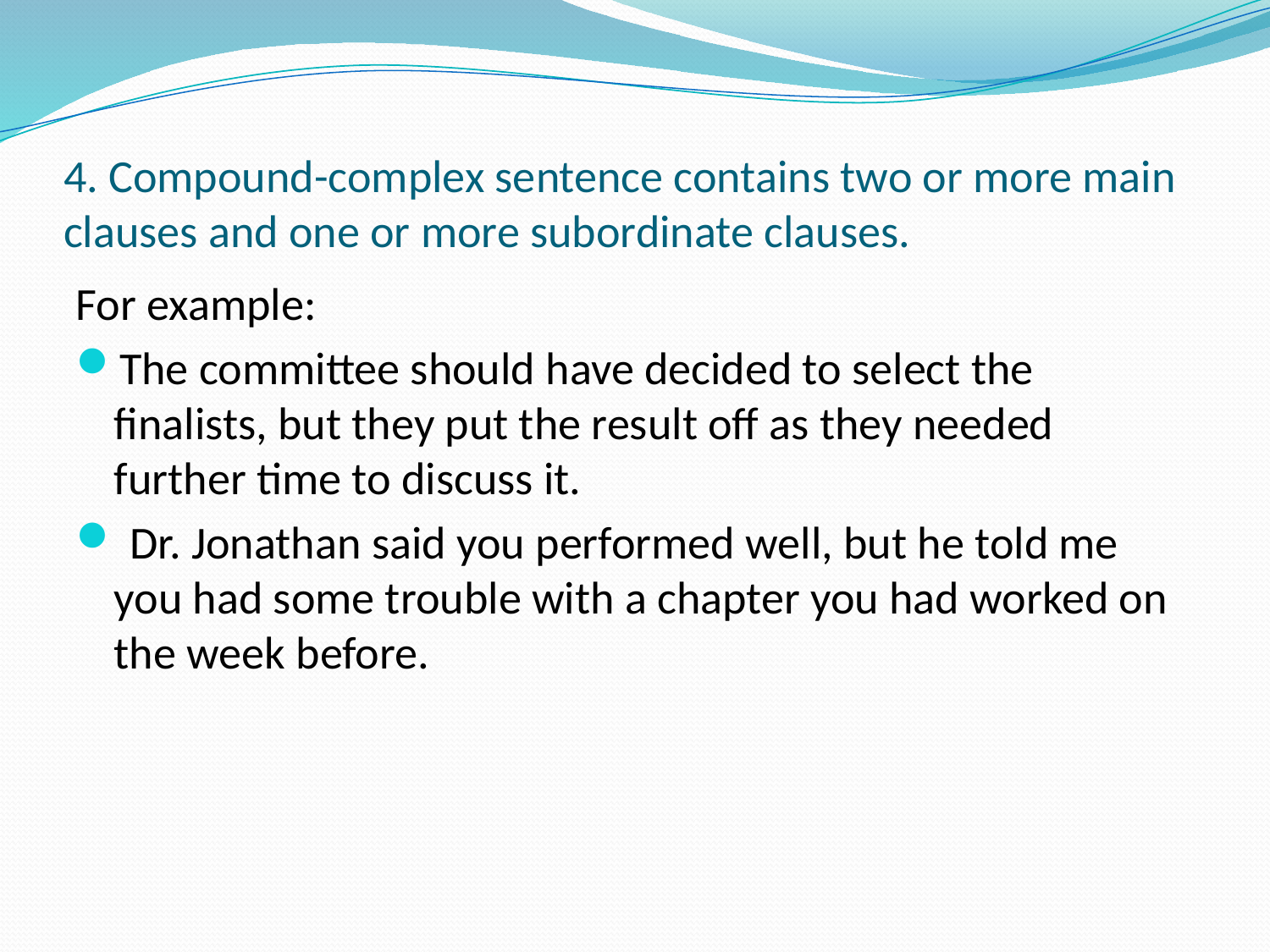

# 4. Compound-complex sentence contains two or more main clauses and one or more subordinate clauses.
For example:
The committee should have decided to select the finalists, but they put the result off as they needed further time to discuss it.
 Dr. Jonathan said you performed well, but he told me you had some trouble with a chapter you had worked on the week before.